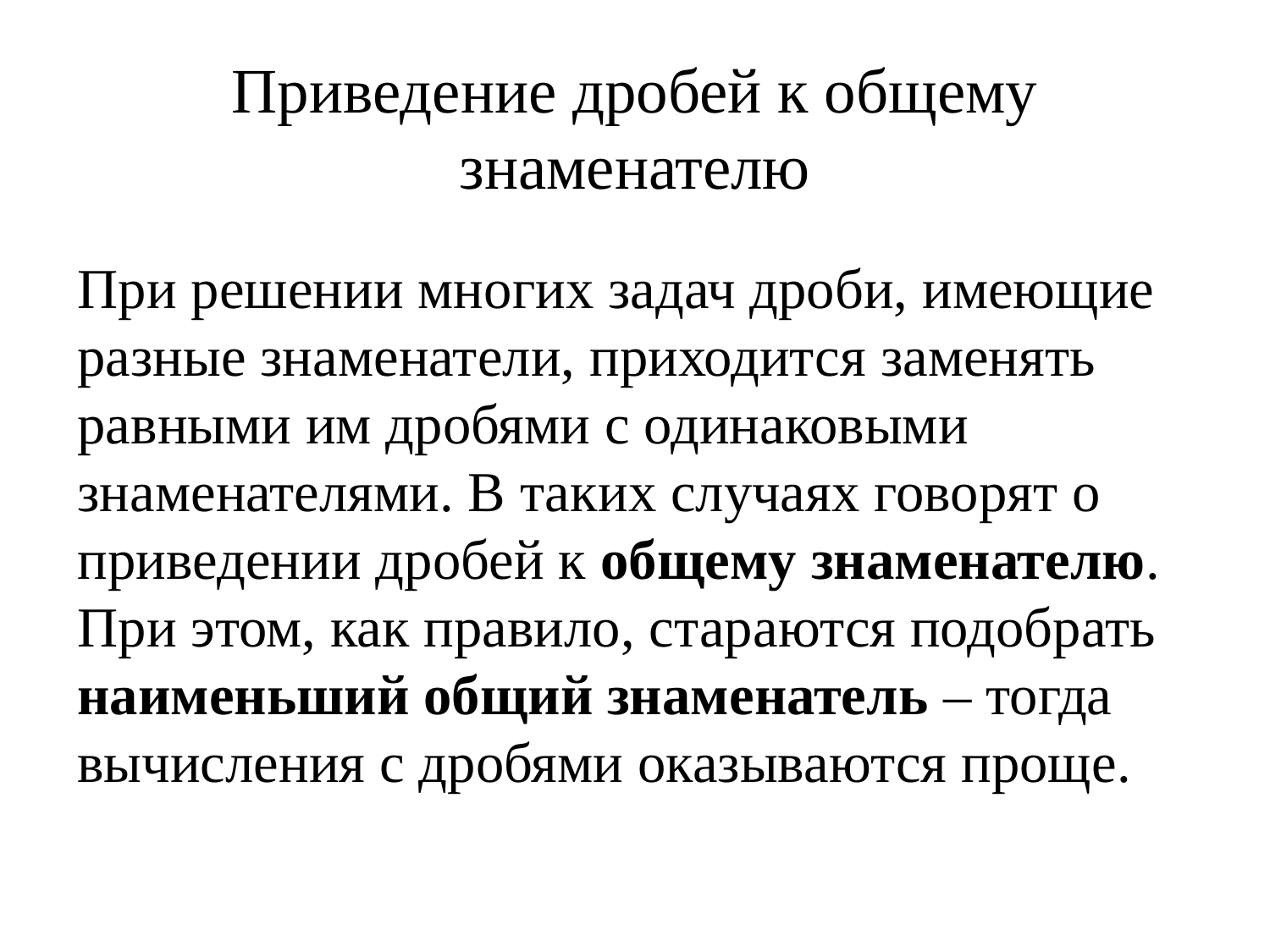

# Приведение дробей к общему знаменателю
При решении многих задач дроби, имеющие разные знаменатели, приходится заменять равными им дробями с одинаковыми знаменателями. В таких случаях говорят о приведении дробей к общему знаменателю. При этом, как правило, стараются подобрать наименьший общий знаменатель – тогда вычисления с дробями оказываются проще.